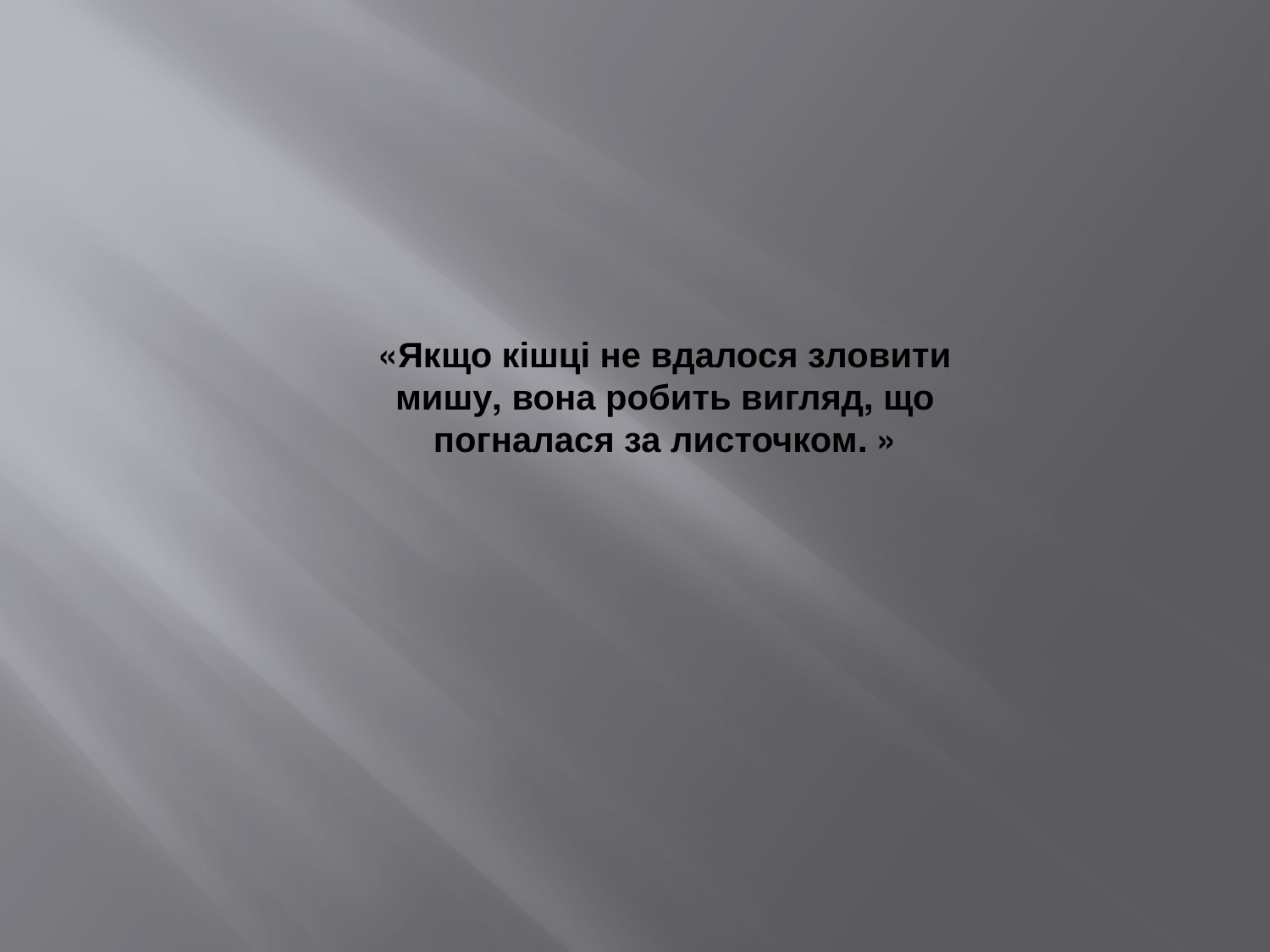

# «Якщо кішці не вдалося зловити мишу, вона робить вигляд, що погналася за листочком. »